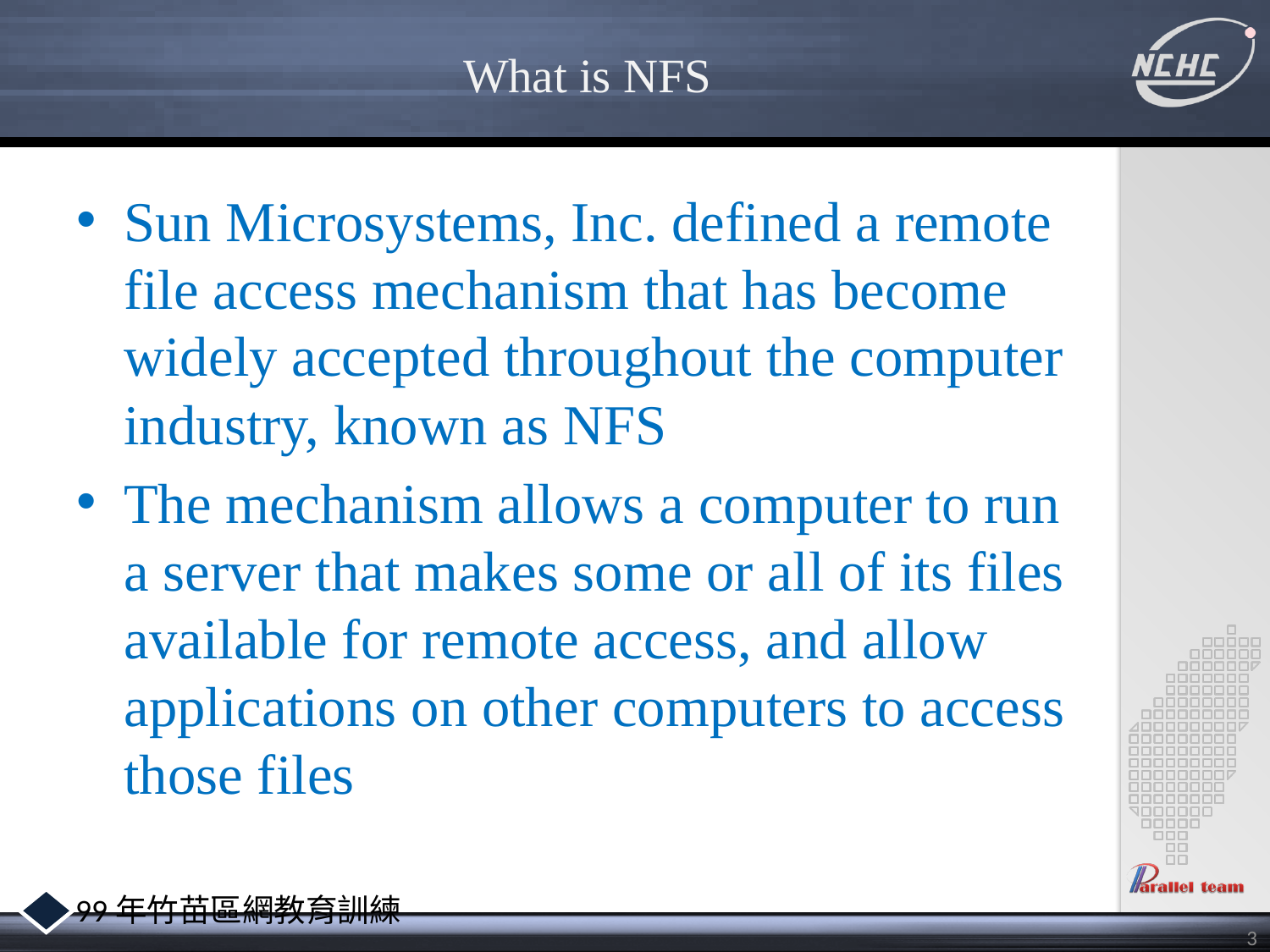

# What is NFS
Sun Microsystems, Inc. defined a remote file access mechanism that has become widely accepted throughout the computer industry, known as NFS
The mechanism allows a computer to run a server that makes some or all of its files available for remote access, and allow applications on other computers to access those files
3